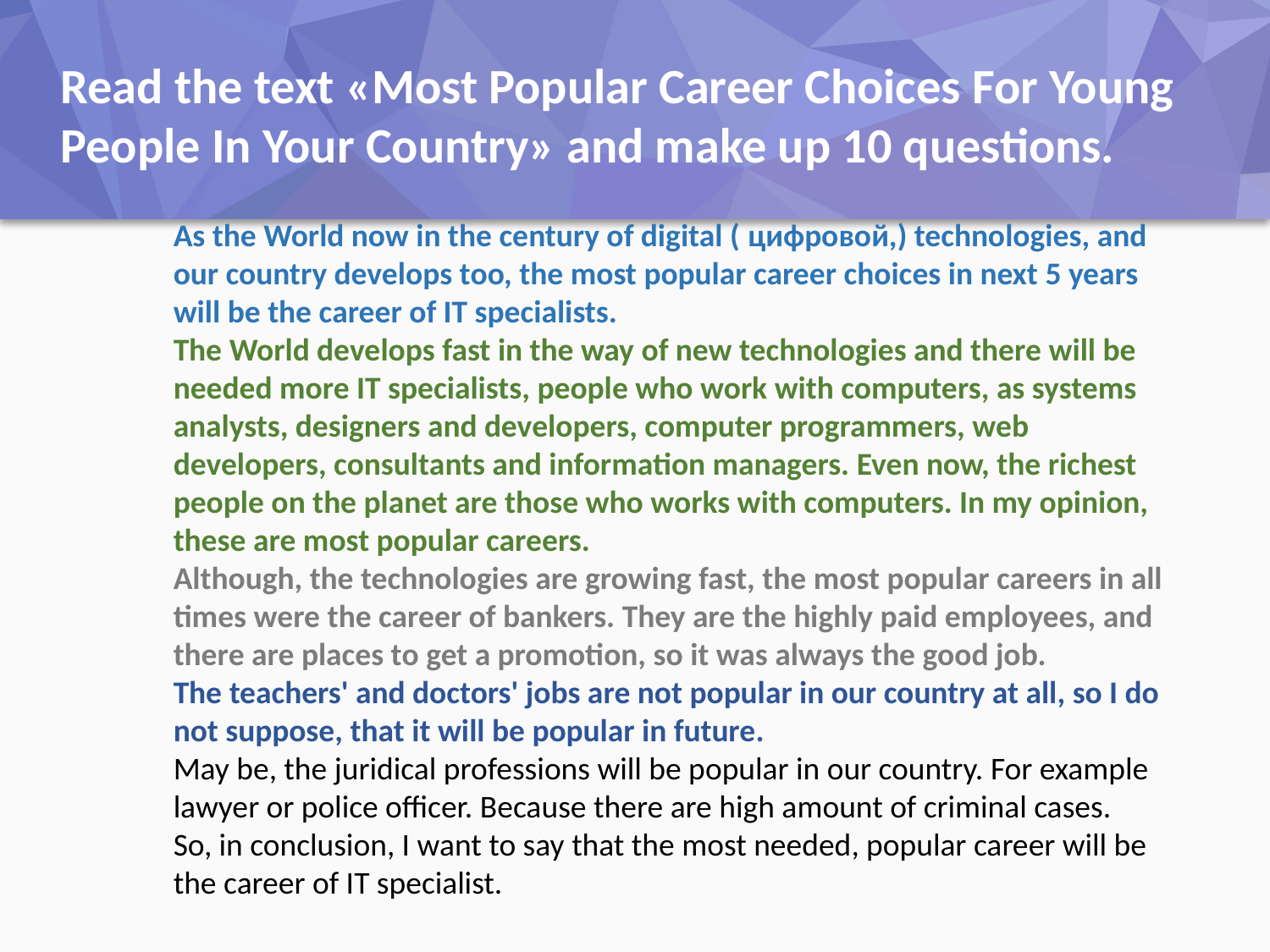

Read the text «Most Popular Career Choices For Young People In Your Country» and make up 10 questions.
As the World now in the century of digital ( цифровой,) technologies, and our country develops too, the most popular career choices in next 5 years will be the career of IT specialists.
The World develops fast in the way of new technologies and there will be needed more IT specialists, people who work with computers, as systems analysts, designers and developers, computer programmers, web developers, consultants and information managers. Even now, the richest people on the planet are those who works with computers. In my opinion, these are most popular careers.
Although, the technologies are growing fast, the most popular careers in all times were the career of bankers. They are the highly paid employees, and there are places to get a promotion, so it was always the good job.
The teachers' and doctors' jobs are not popular in our country at all, so I do not suppose, that it will be popular in future.
May be, the juridical professions will be popular in our country. For example lawyer or police officer. Because there are high amount of criminal cases.
So, in conclusion, I want to say that the most needed, popular career will be the career of IT specialist.